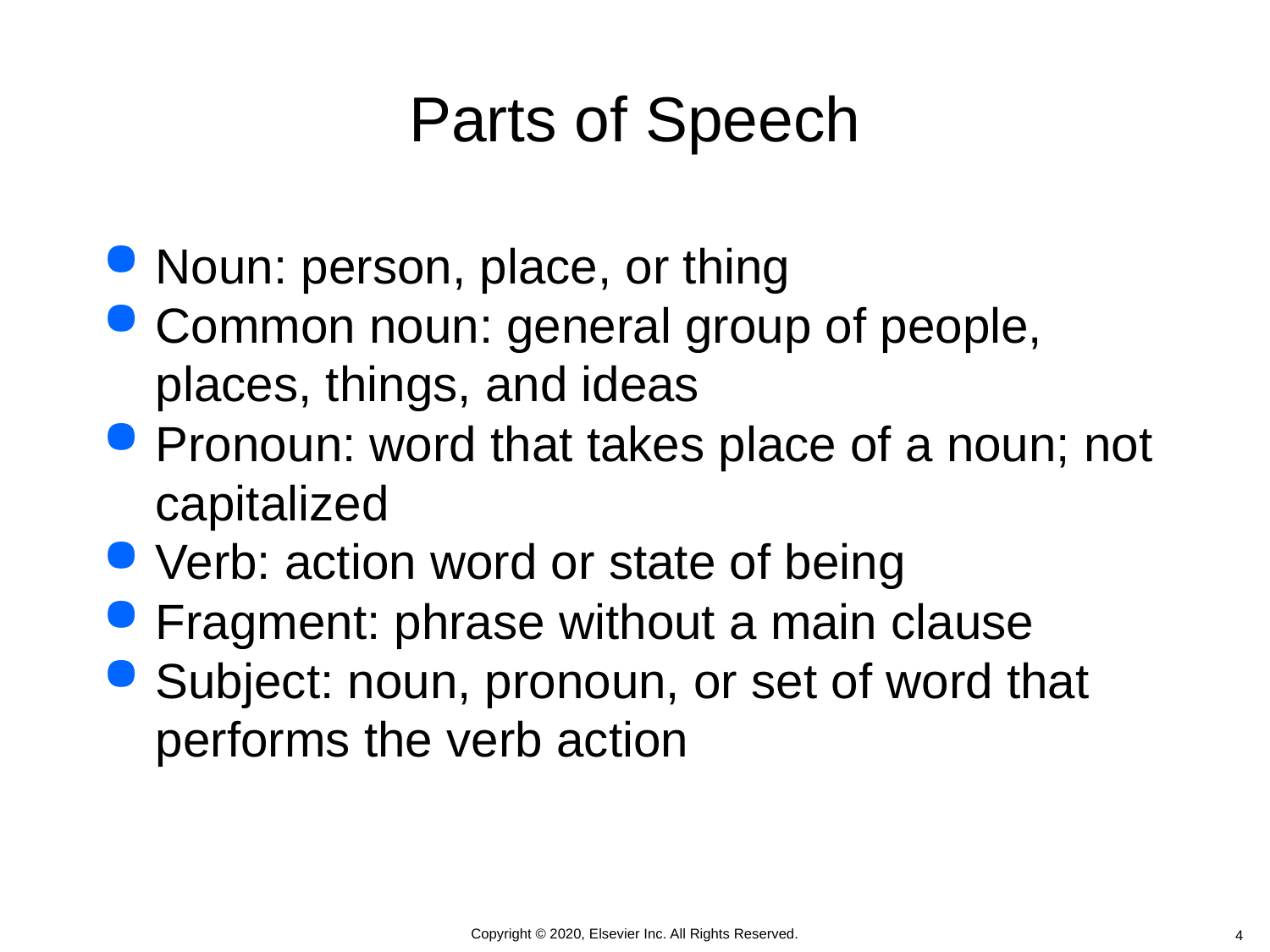

# Parts of Speech
Noun: person, place, or thing
Common noun: general group of people, places, things, and ideas
Pronoun: word that takes place of a noun; not capitalized
Verb: action word or state of being
Fragment: phrase without a main clause
Subject: noun, pronoun, or set of word that performs the verb action
 4